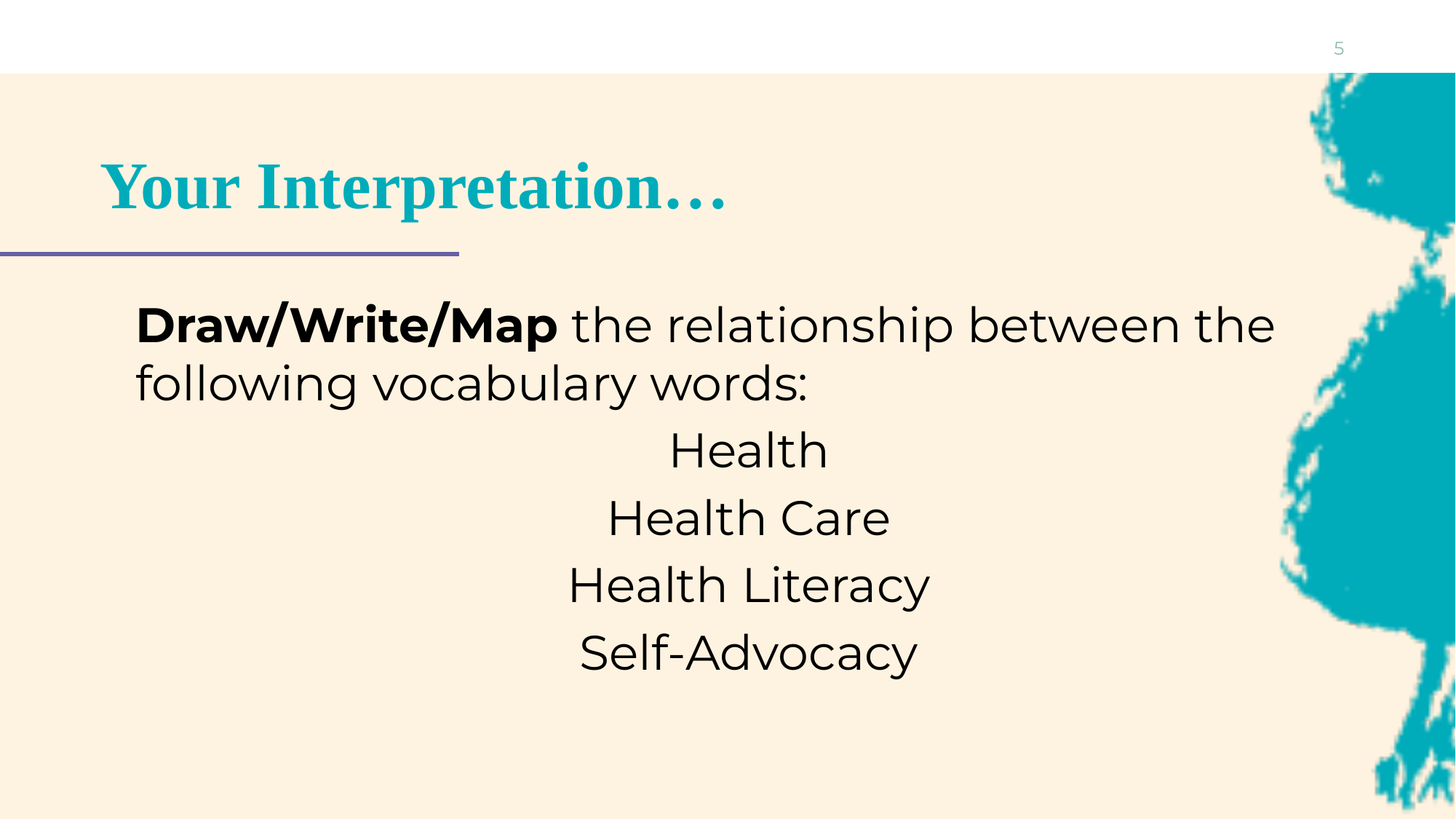

5
# Your Interpretation…
Draw/Write/Map the relationship between the following vocabulary words:
Health
Health Care
Health Literacy
Self-Advocacy